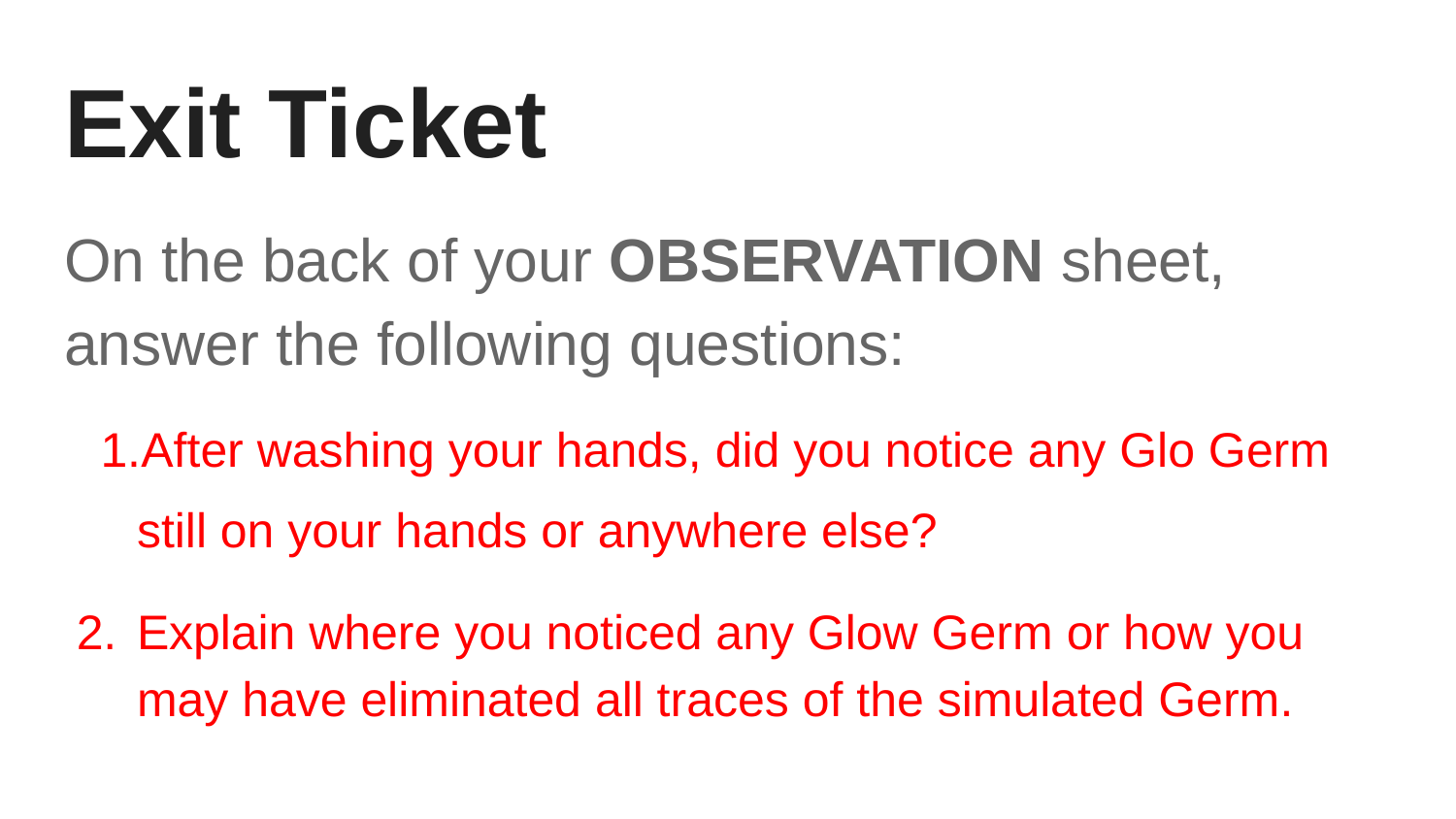

# Exit Ticket
On the back of your OBSERVATION sheet, answer the following questions:
After washing your hands, did you notice any Glo Germ still on your hands or anywhere else?
Explain where you noticed any Glow Germ or how you may have eliminated all traces of the simulated Germ.